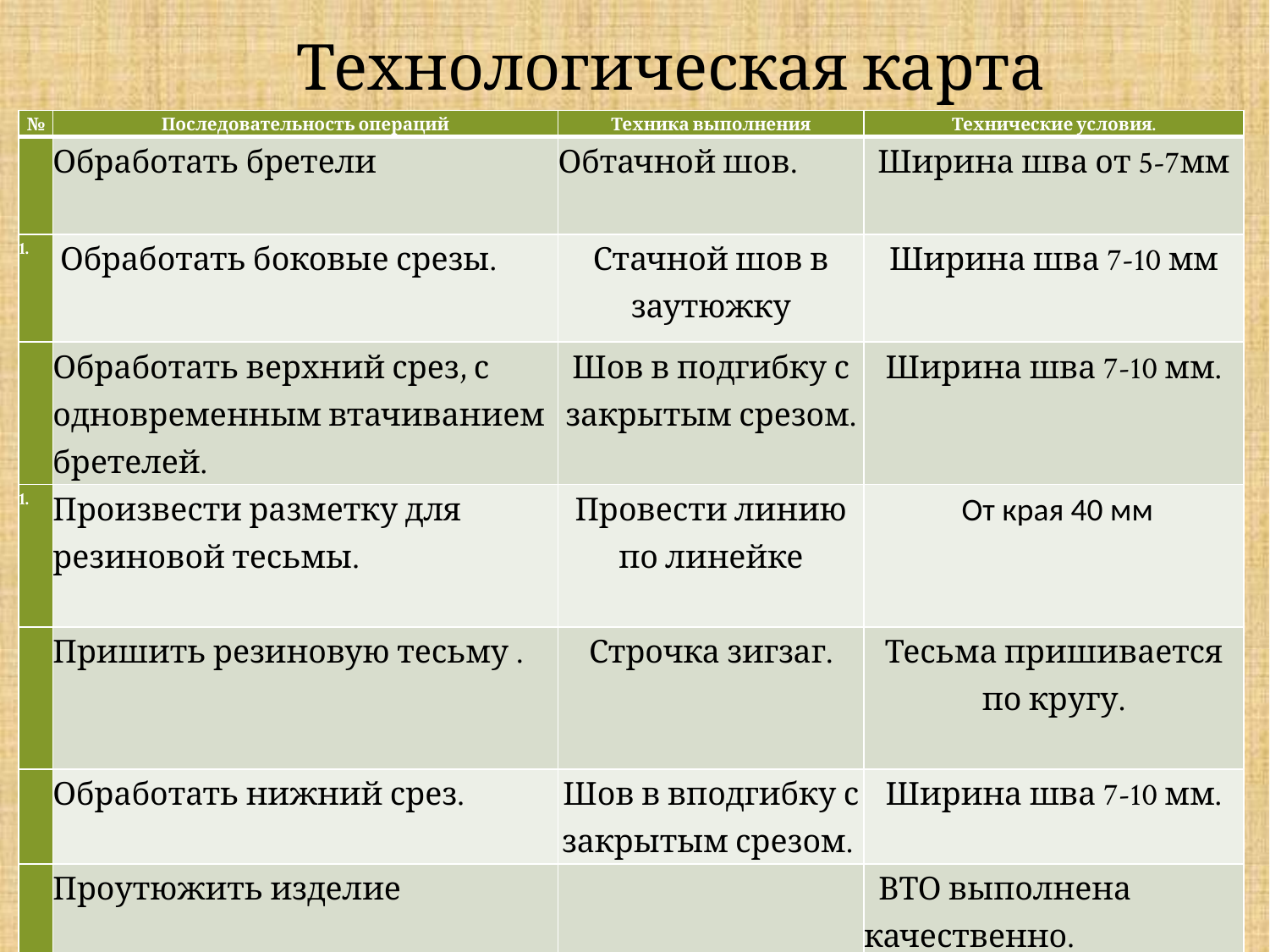

Технологическая карта
| № | Последовательность операций | Техника выполнения | Технические условия. |
| --- | --- | --- | --- |
|  | Обработать бретели | Обтачной шов. | Ширина шва от 5-7мм |
|  | Обработать боковые срезы. | Стачной шов в заутюжку | Ширина шва 7-10 мм |
|  | Обработать верхний срез, с одновременным втачиванием бретелей. | Шов в подгибку с закрытым срезом. | Ширина шва 7-10 мм. |
|  | Произвести разметку для резиновой тесьмы. | Провести линию по линейке | От края 40 мм |
|  | Пришить резиновую тесьму . | Строчка зигзаг. | Тесьма пришивается по кругу. |
|  | Обработать нижний срез. | Шов в вподгибку с закрытым срезом. | Ширина шва 7-10 мм. |
|  | Проутюжить изделие |  | ВТО выполнена качественно. |